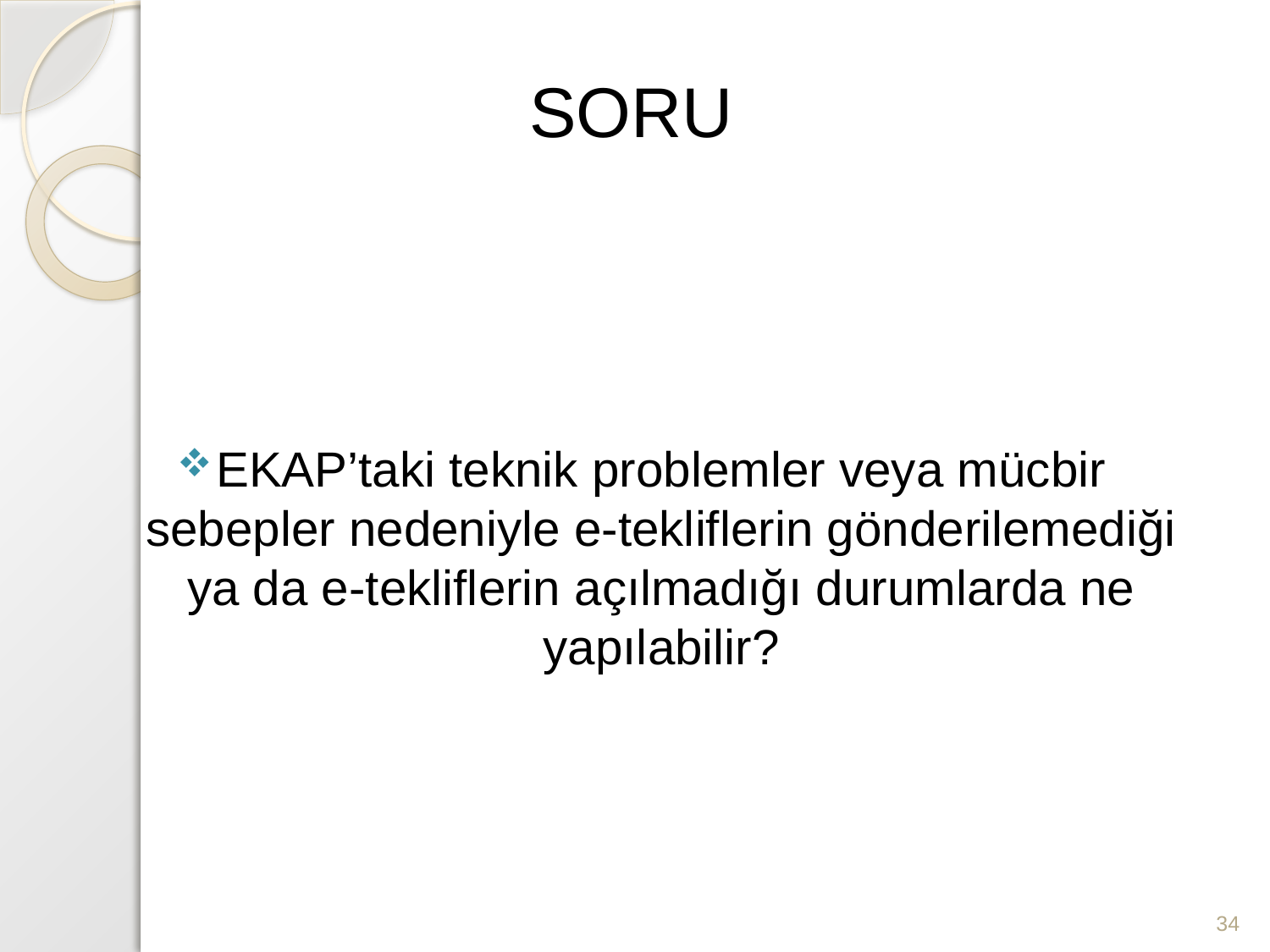

# SORU

EKAP’taki teknik problemler veya mücbir sebepler nedeniyle e-tekliflerin gönderilemediği ya da e-tekliflerin açılmadığı durumlarda ne yapılabilir?

34